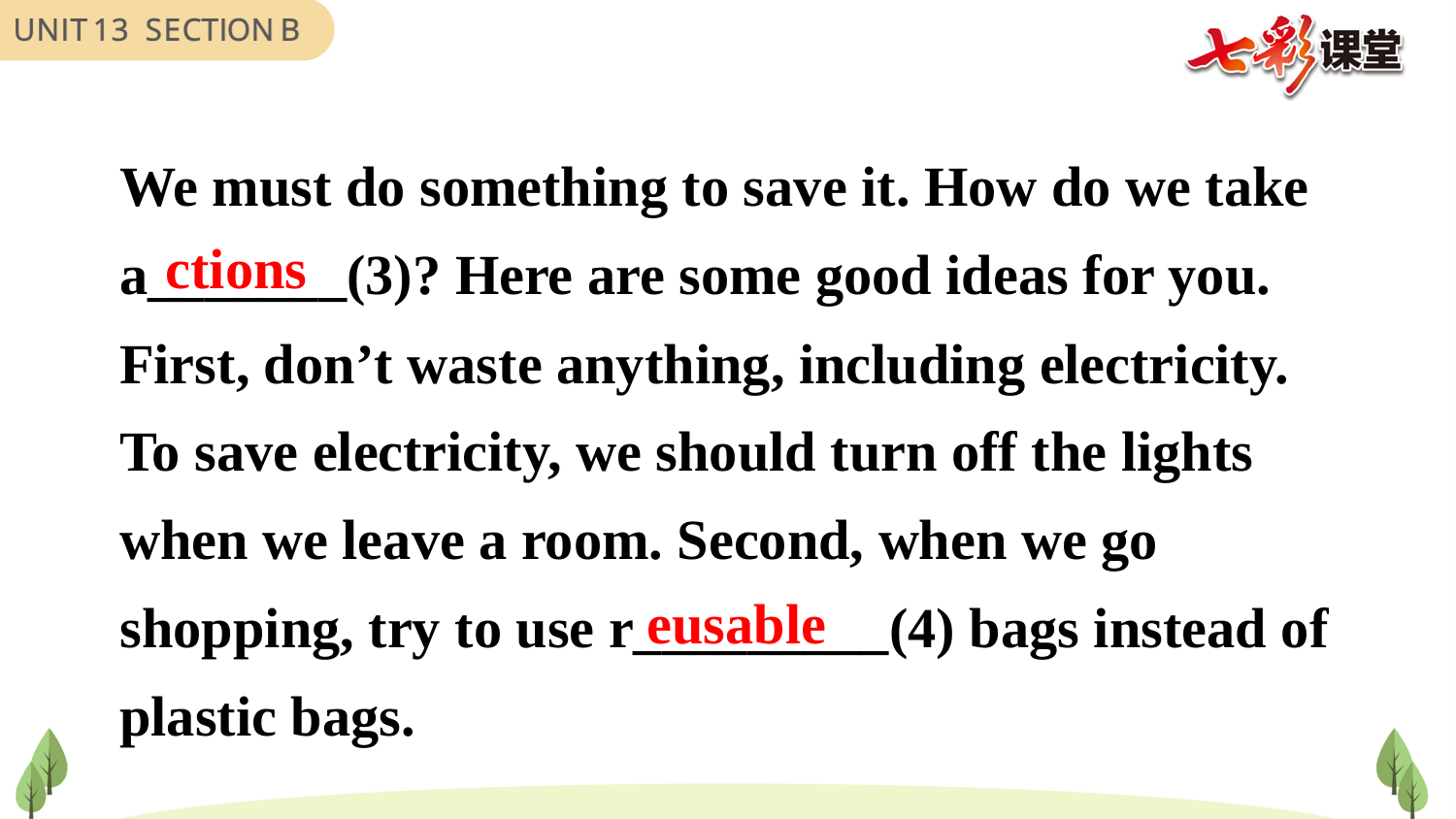

We must do something to save it. How do we take
a_______(3)? Here are some good ideas for you.
First, don’t waste anything, including electricity. To save electricity, we should turn off the lights when we leave a room. Second, when we go shopping, try to use r_________(4) bags instead of plastic bags.
ctions
eusable